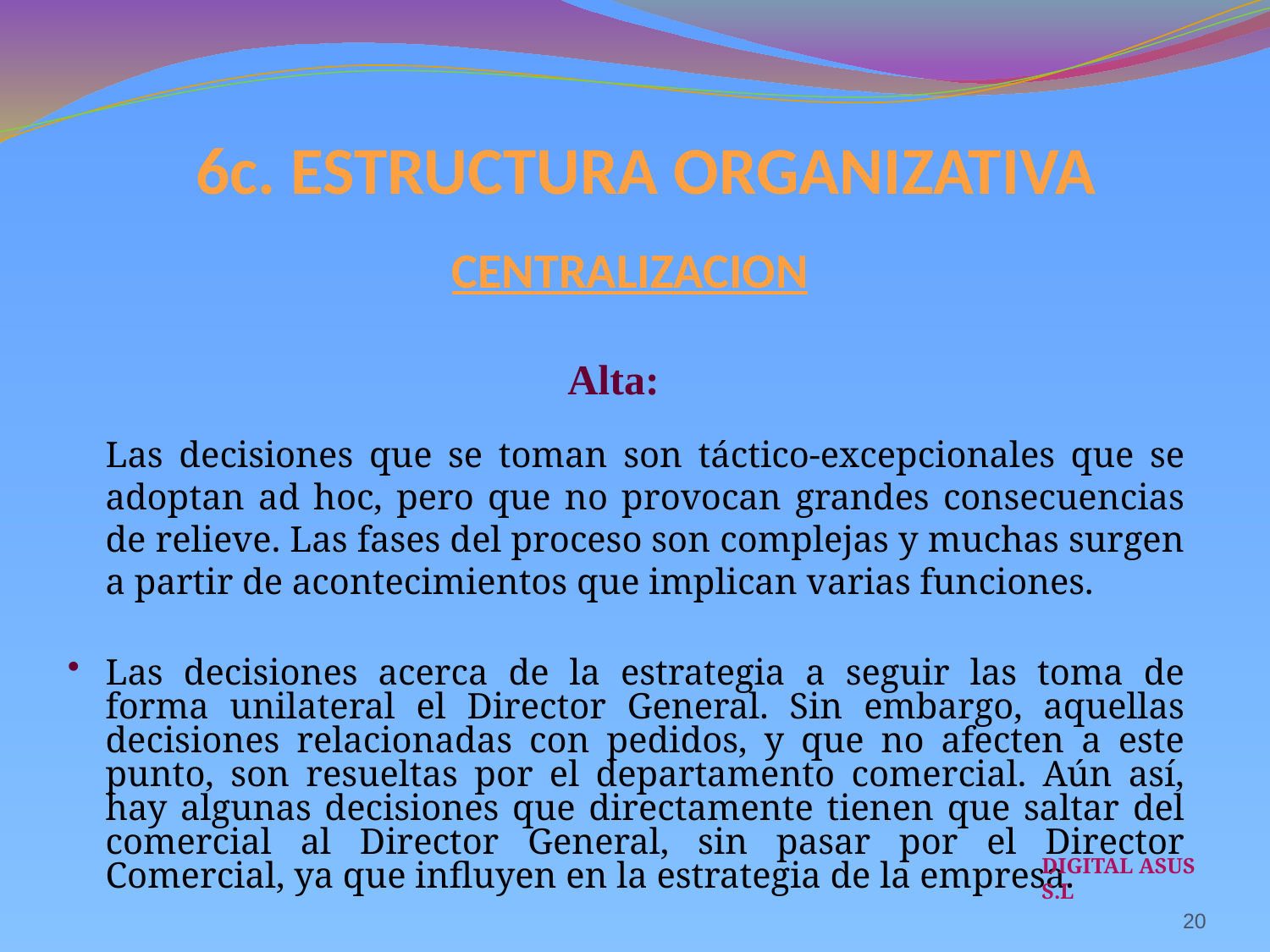

6c. ESTRUCTURA ORGANIZATIVA
CENTRALIZACION
Alta:
	Las decisiones que se toman son táctico-excepcionales que se adoptan ad hoc, pero que no provocan grandes consecuencias de relieve. Las fases del proceso son complejas y muchas surgen a partir de acontecimientos que implican varias funciones.

Las decisiones acerca de la estrategia a seguir las toma de forma unilateral el Director General. Sin embargo, aquellas decisiones relacionadas con pedidos, y que no afecten a este punto, son resueltas por el departamento comercial. Aún así, hay algunas decisiones que directamente tienen que saltar del comercial al Director General, sin pasar por el Director Comercial, ya que influyen en la estrategia de la empresa.
DIGITAL ASUS S.L
20